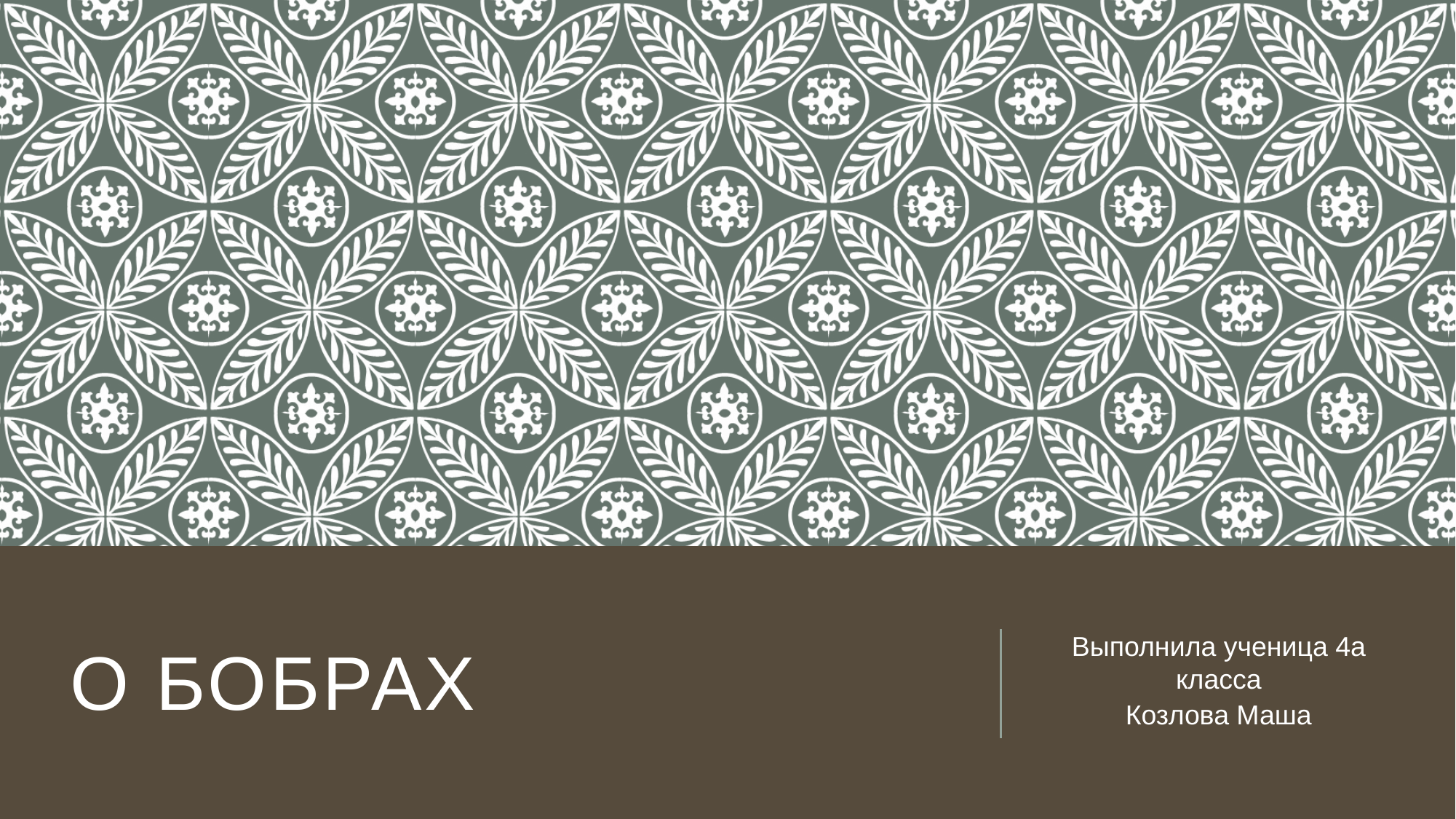

# О бобрах
Выполнила ученица 4а класса
Козлова Маша